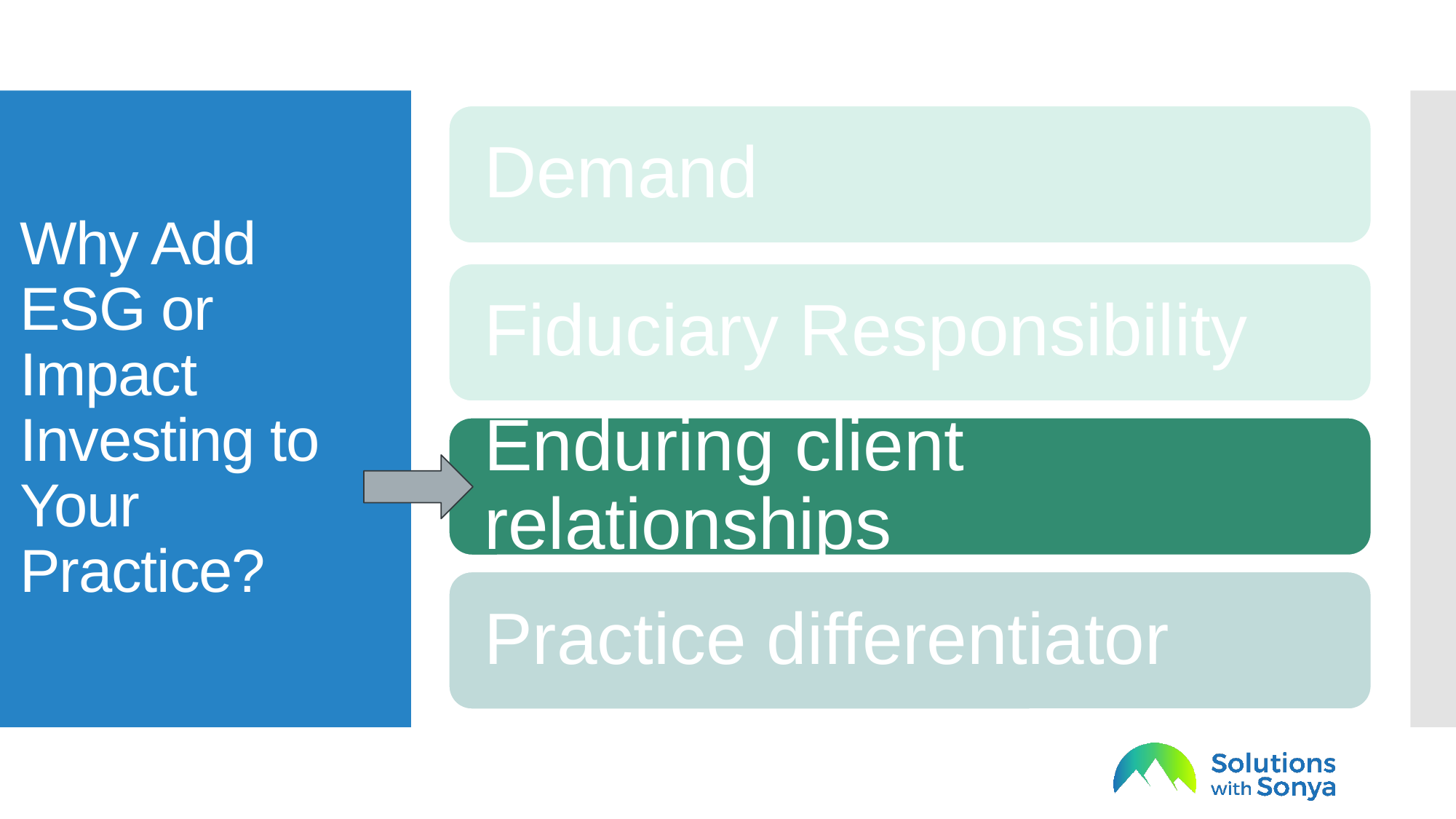

Demand
Fiduciary Responsibility
Enduring client relationships
Practice differentiator
# Why Add ESG or Impact Investing to Your Practice?